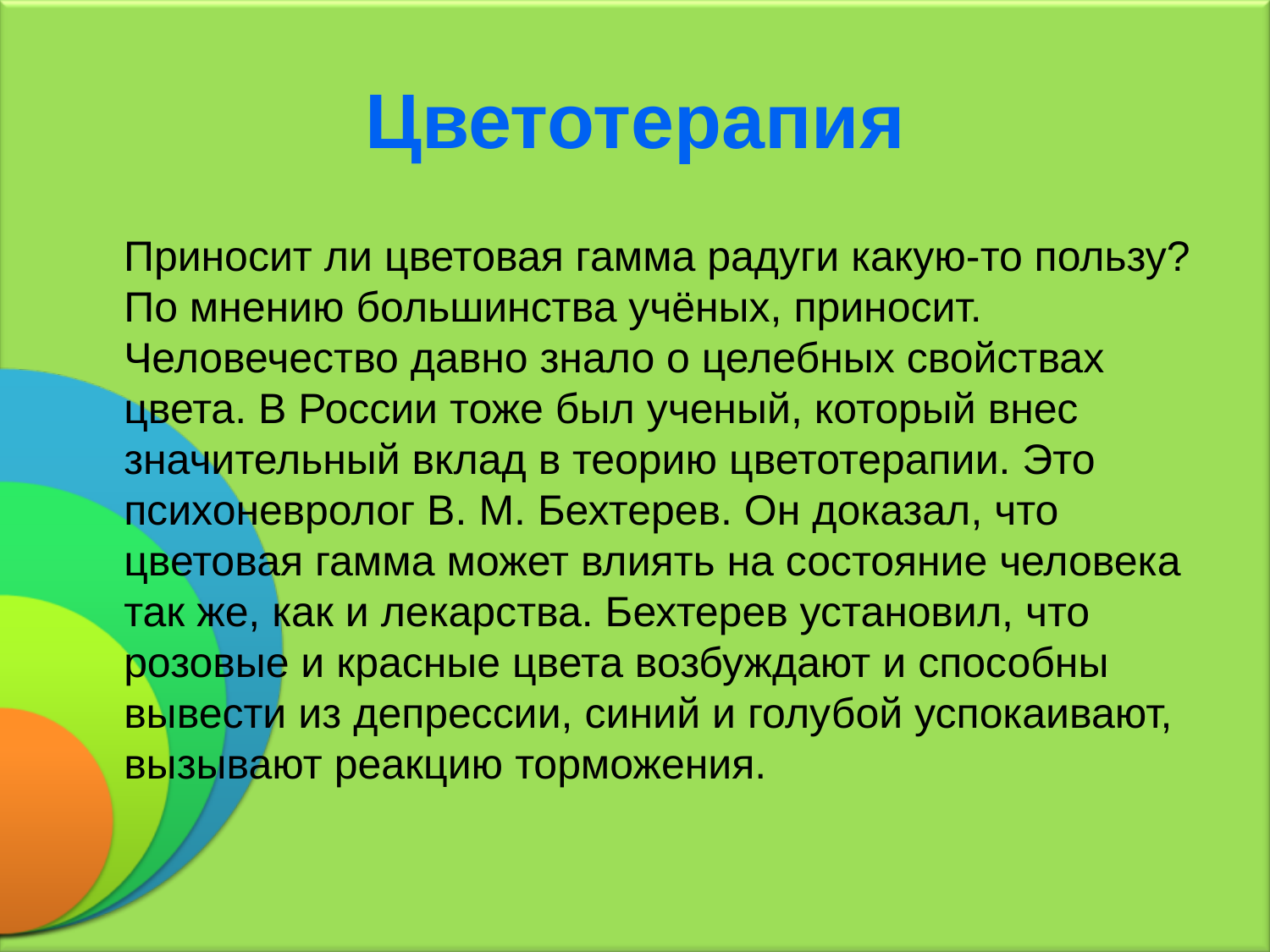

# Цветотерапия
    Приносит ли цветовая гамма радуги какую-то пользу? По мнению большинства учёных, приносит. Человечество давно знало о целебных свойствах цвета. В России тоже был ученый, который внес значительный вклад в теорию цветотерапии. Это психоневролог В. М. Бехтерев. Он доказал, что цветовая гамма может влиять на состояние человека так же, как и лекарства. Бехтерев установил, что розовые и красные цвета возбуждают и способны вывести из депрессии, синий и голубой успокаивают, вызывают реакцию торможения.